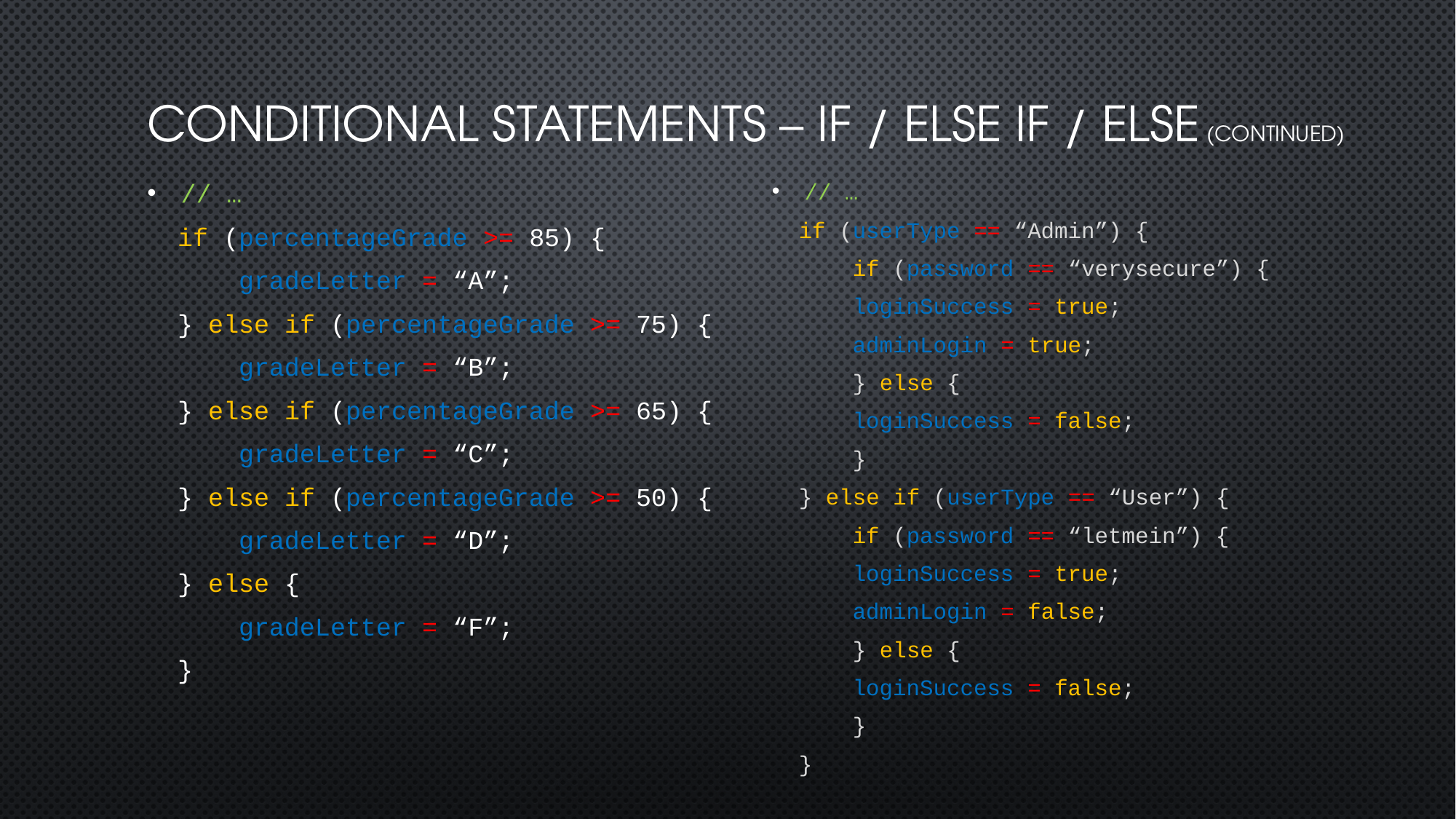

# Conditional Statements – if / else if / else (Continued)
// …
  if (percentageGrade >= 85) {
		gradeLetter = “A”;
  } else if (percentageGrade >= 75) {
		gradeLetter = “B”;
  } else if (percentageGrade >= 65) {
		gradeLetter = “C”;
  } else if (percentageGrade >= 50) {
		gradeLetter = “D”;
  } else {
		gradeLetter = “F”;
  }
// …
  if (userType == “Admin”) {
		if (password == “verysecure”) {
			loginSuccess = true;
			adminLogin = true;
		} else {
			loginSuccess = false;
		}
  } else if (userType == “User”) {
		if (password == “letmein”) {
			loginSuccess = true;
			adminLogin = false;
		} else {
			loginSuccess = false;
		}
  }